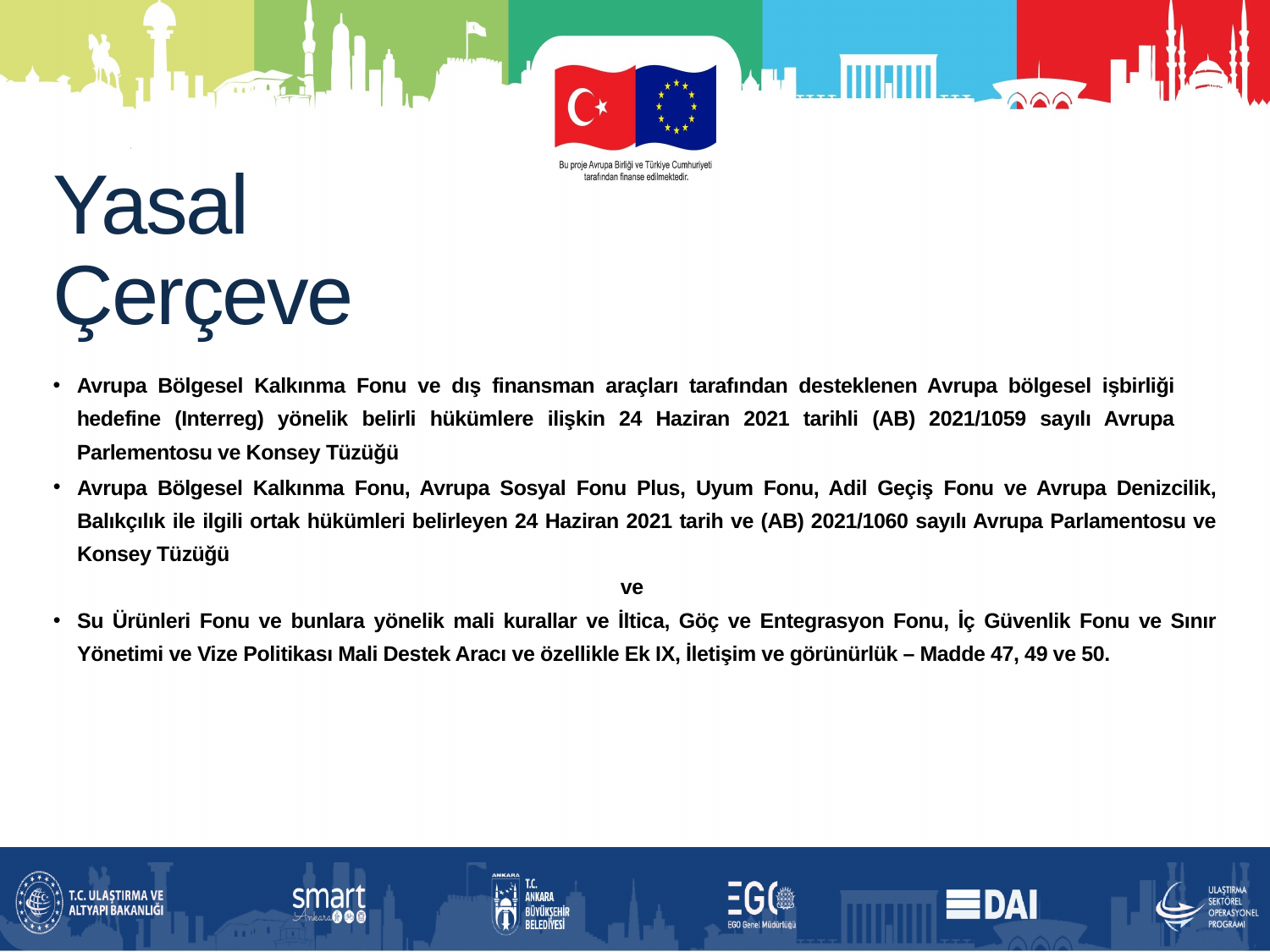

Yasal Çerçeve
Avrupa Bölgesel Kalkınma Fonu ve dış finansman araçları tarafından desteklenen Avrupa bölgesel işbirliği hedefine (Interreg) yönelik belirli hükümlere ilişkin 24 Haziran 2021 tarihli (AB) 2021/1059 sayılı Avrupa Parlementosu ve Konsey Tüzüğü

Avrupa Bölgesel Kalkınma Fonu, Avrupa Sosyal Fonu Plus, Uyum Fonu, Adil Geçiş Fonu ve Avrupa Denizcilik, Balıkçılık ile ilgili ortak hükümleri belirleyen 24 Haziran 2021 tarih ve (AB) 2021/1060 sayılı Avrupa Parlamentosu ve Konsey Tüzüğü
ve
Su Ürünleri Fonu ve bunlara yönelik mali kurallar ve İltica, Göç ve Entegrasyon Fonu, İç Güvenlik Fonu ve Sınır Yönetimi ve Vize Politikası Mali Destek Aracı ve özellikle Ek IX, İletişim ve görünürlük – Madde 47, 49 ve 50.